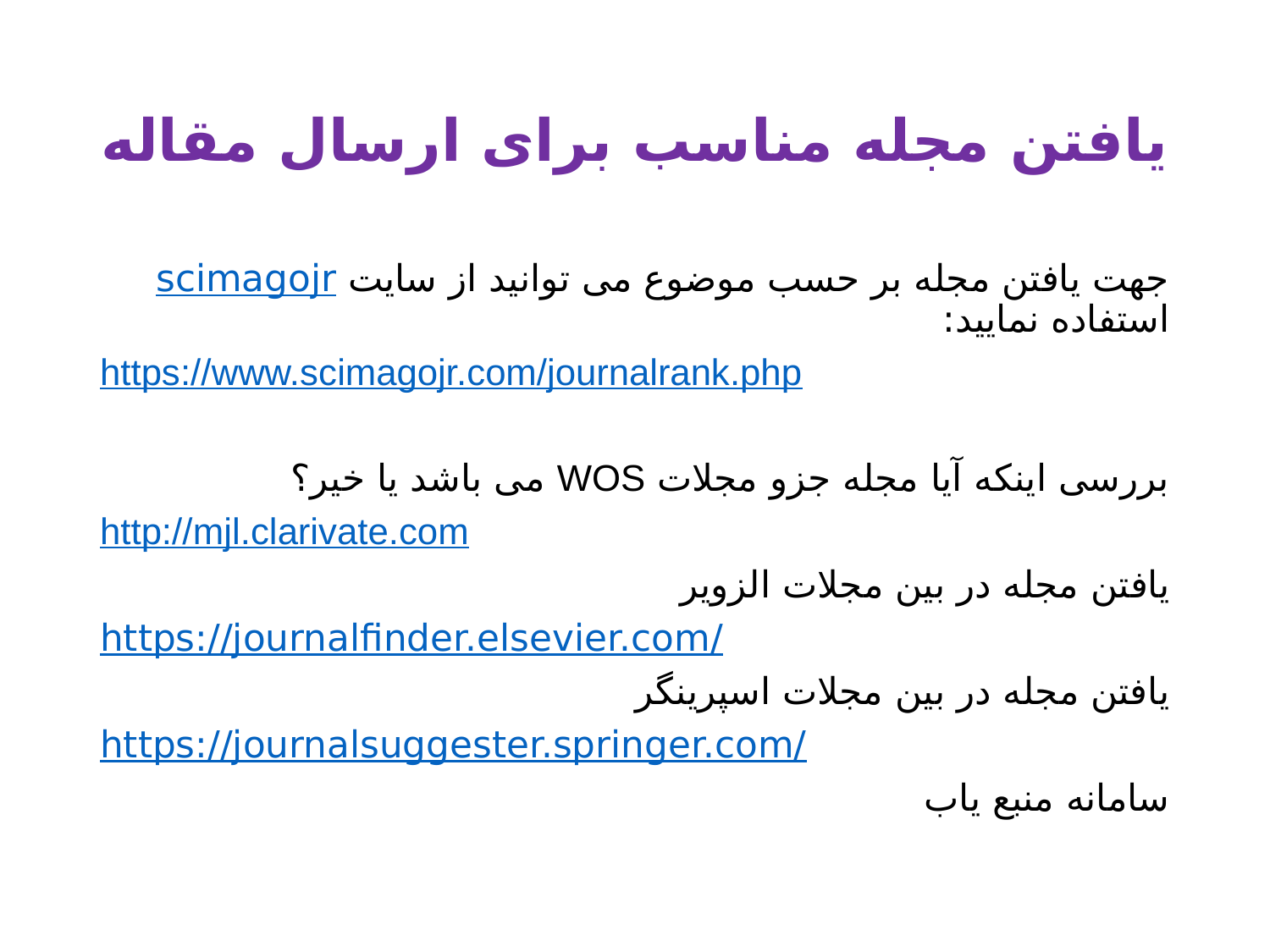

# یافتن مجله مناسب برای ارسال مقاله
جهت یافتن مجله بر حسب موضوع می توانید از سایت scimagojr  استفاده نمایید:
https://www.scimagojr.com/journalrank.php

بررسی اینکه آیا مجله جزو مجلات WOS می باشد یا خیر؟
http://mjl.clarivate.com
یافتن مجله در بین مجلات الزویر
https://journalfinder.elsevier.com/
یافتن مجله در بین مجلات اسپرینگر
https://journalsuggester.springer.com/
سامانه منبع یاب
22 May 2021
31